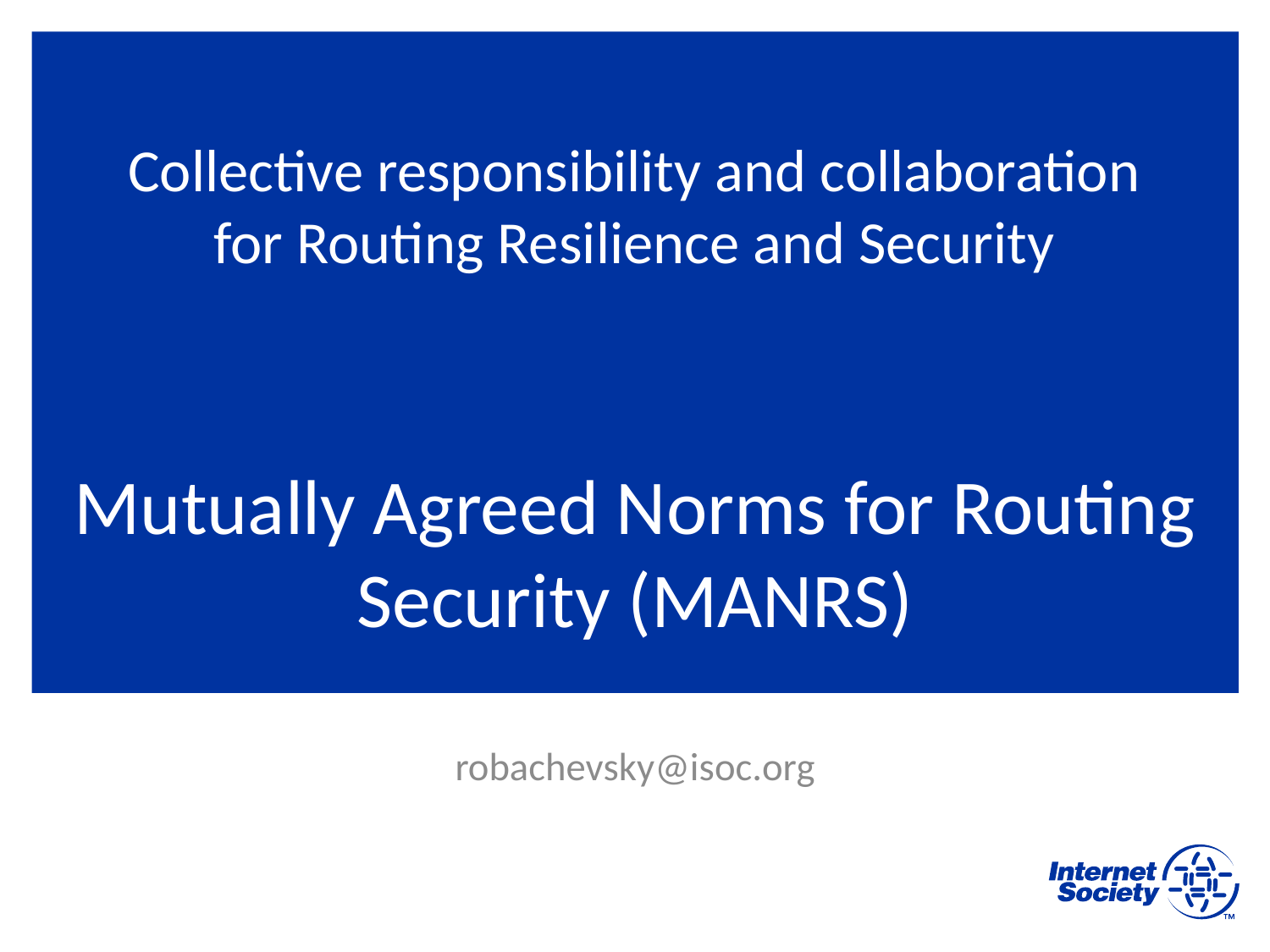

# Collective responsibility and collaboration for Routing Resilience and Security
Mutually Agreed Norms for Routing Security (MANRS)
robachevsky@isoc.org